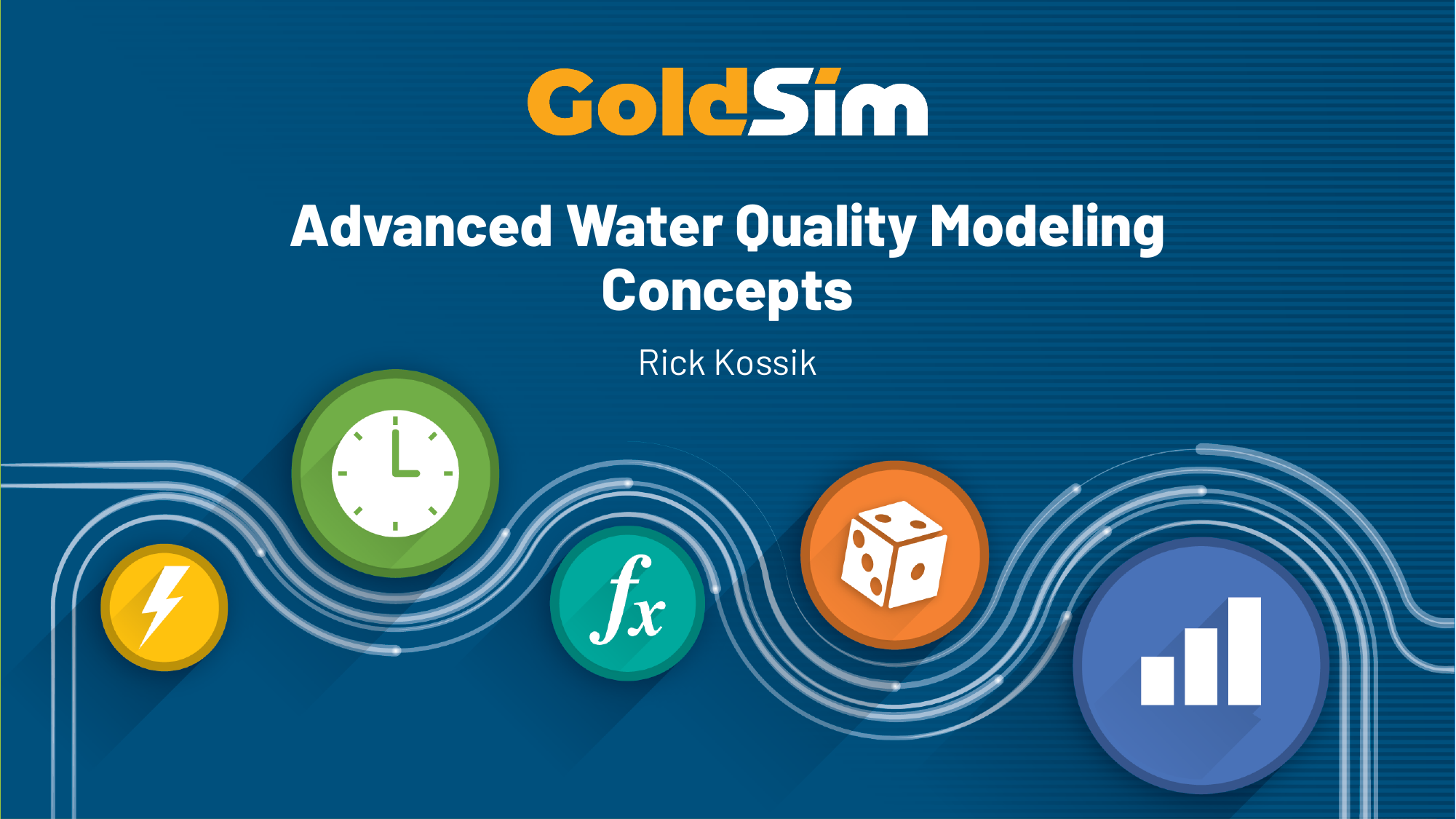

# Advanced Water Quality Modeling Concepts
Rick Kossik